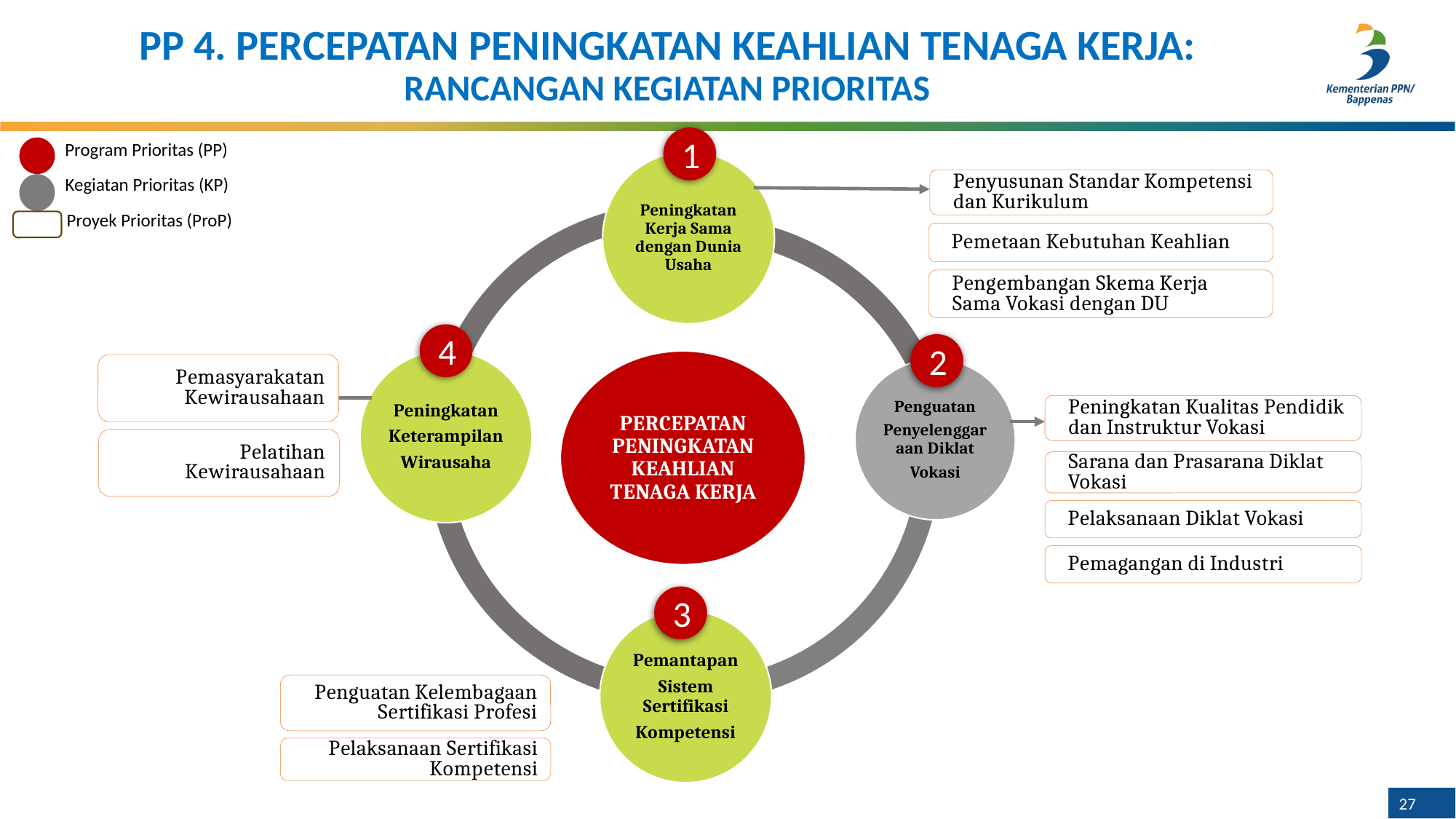

PP 4. PERCEPATAN PENINGKATAN KEAHLIAN TENAGA KERJA:
RANCANGAN KEGIATAN PRIORITAS
1
Program Prioritas (PP)

PERCEPATAN PENINGKATAN KEAHLIAN TENAGA KERJA
Peningkatan Kerja Sama dengan Dunia Usaha
Penguatan
Penyelenggaraan Diklat
Vokasi
Pemantapan
Sistem Sertifikasi
Kompetensi
Peningkatan
Keterampilan
Wirausaha
Kegiatan Prioritas (KP)
Penyusunan Standar Kompetensi dan Kurikulum

Proyek Prioritas (ProP)

Pemetaan Kebutuhan Keahlian
Pengembangan Skema Kerja Sama Vokasi dengan DU
4
2
Pemasyarakatan
Kewirausahaan
Peningkatan Kualitas Pendidik dan Instruktur Vokasi
Pelatihan
Kewirausahaan
Sarana dan Prasarana Diklat Vokasi
Pelaksanaan Diklat Vokasi
Pemagangan di Industri
3
Penguatan Kelembagaan Sertifikasi Profesi
Pelaksanaan Sertifikasi Kompetensi